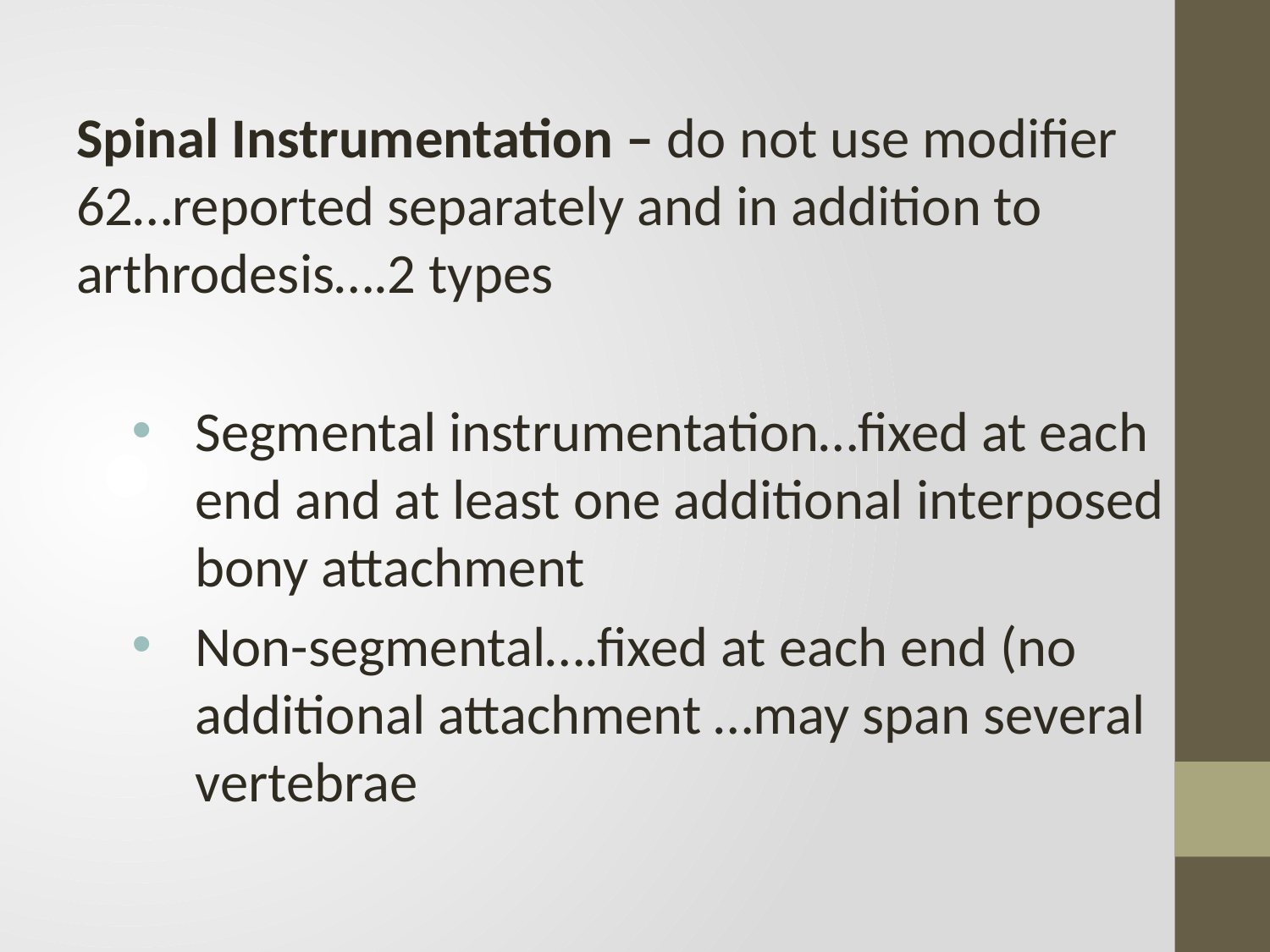

Spinal Instrumentation – do not use modifier 62…reported separately and in addition to arthrodesis….2 types

Segmental instrumentation…fixed at each end and at least one additional interposed bony attachment
Non-segmental….fixed at each end (no additional attachment …may span several vertebrae